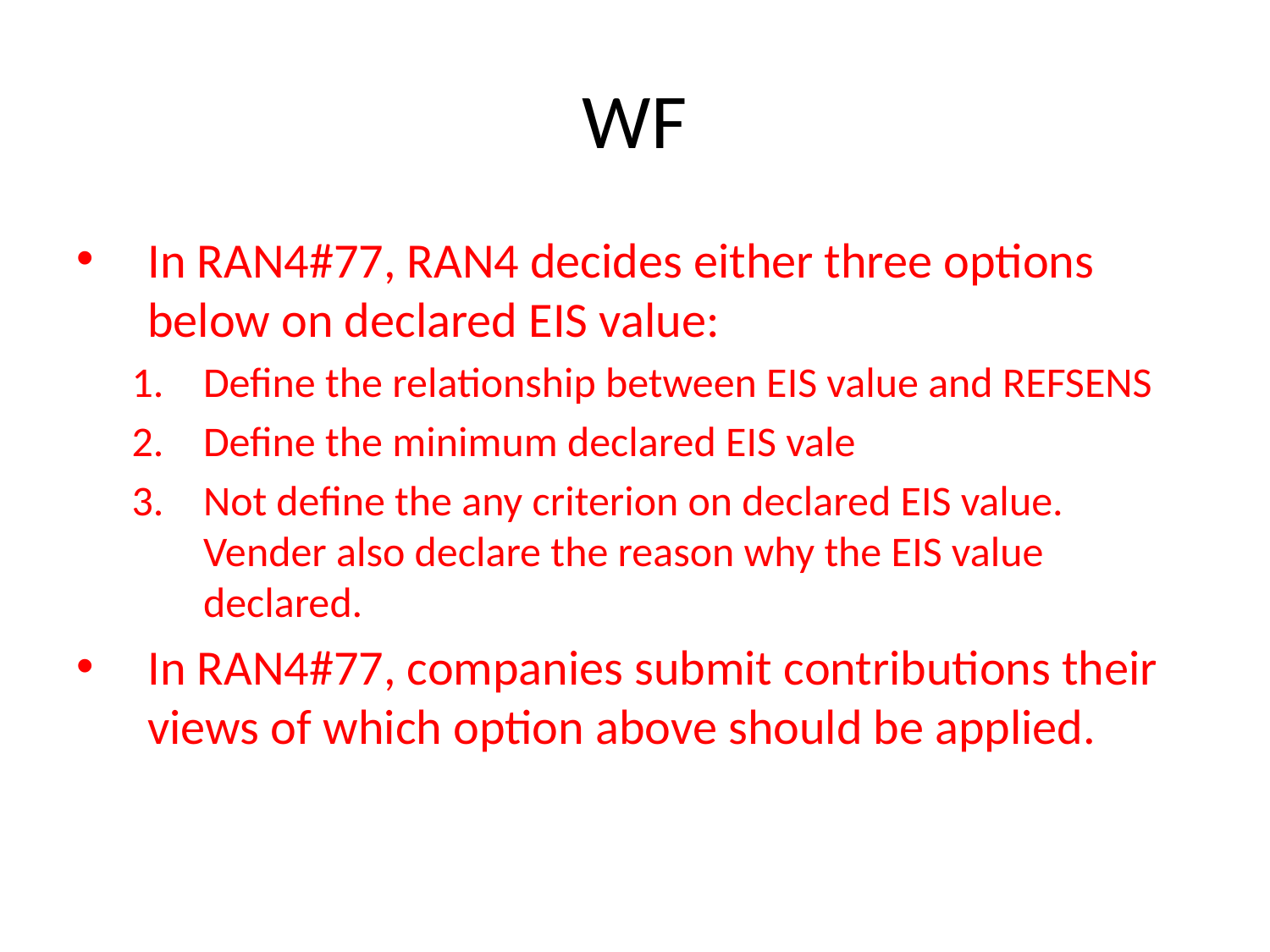

# WF
In RAN4#77, RAN4 decides either three options below on declared EIS value:
Define the relationship between EIS value and REFSENS
Define the minimum declared EIS vale
Not define the any criterion on declared EIS value. Vender also declare the reason why the EIS value declared.
In RAN4#77, companies submit contributions their views of which option above should be applied.